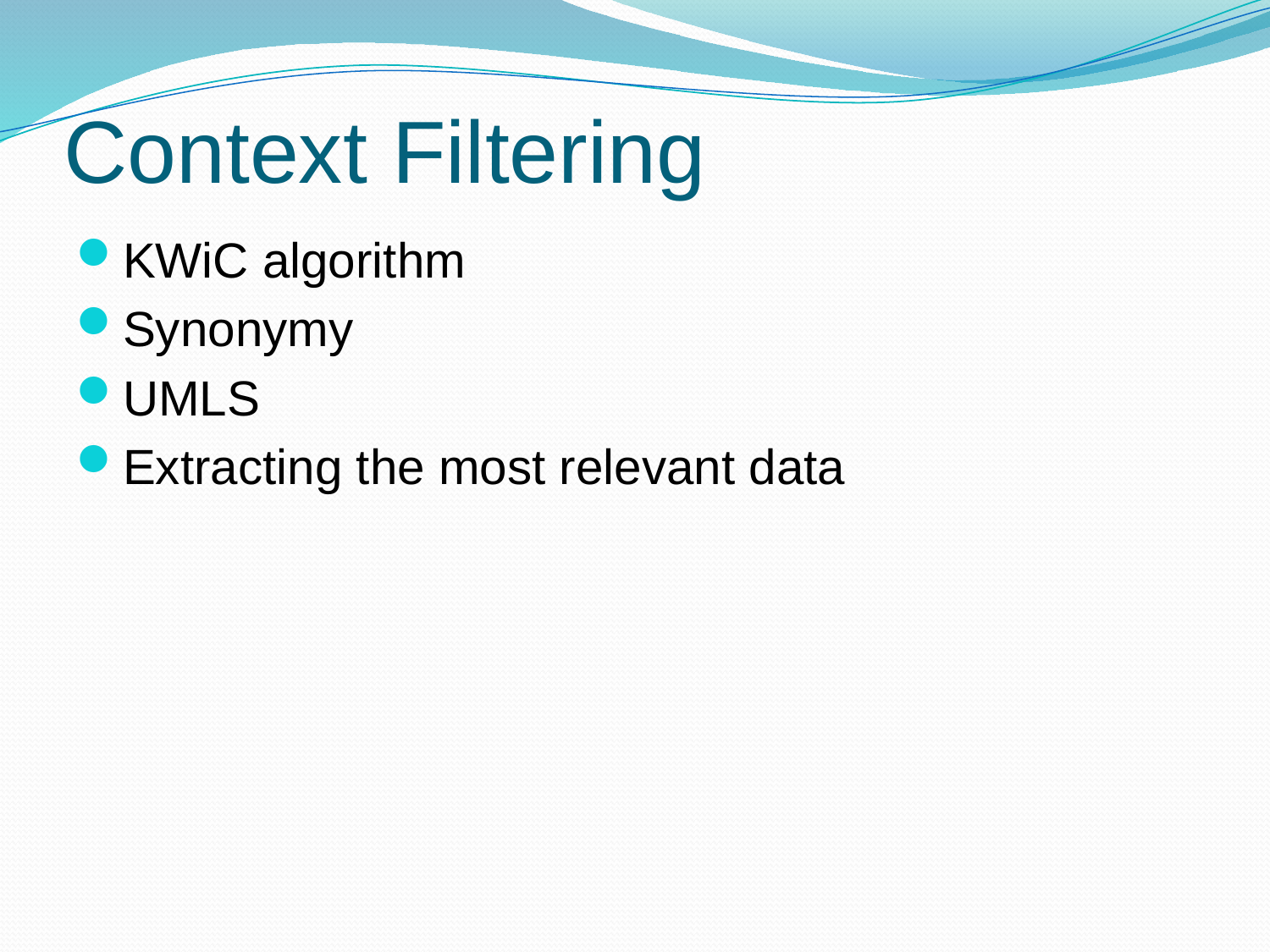

# Context Filtering
KWiC algorithm
Synonymy
UMLS
Extracting the most relevant data